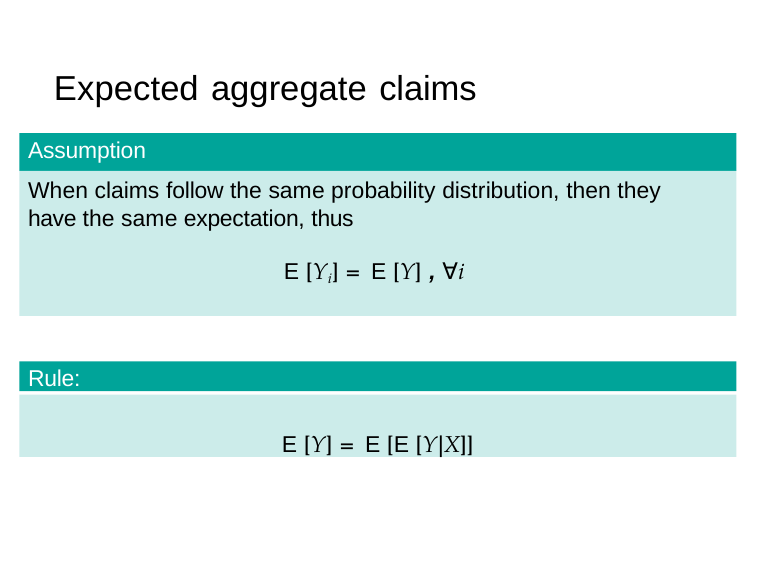

# Expected aggregate claims
Assumption
When claims follow the same probability distribution, then they have the same expectation, thus
E [Yi] = E [Y] , ∀i

Rule:

E [Y] = E [E [Y|X]]